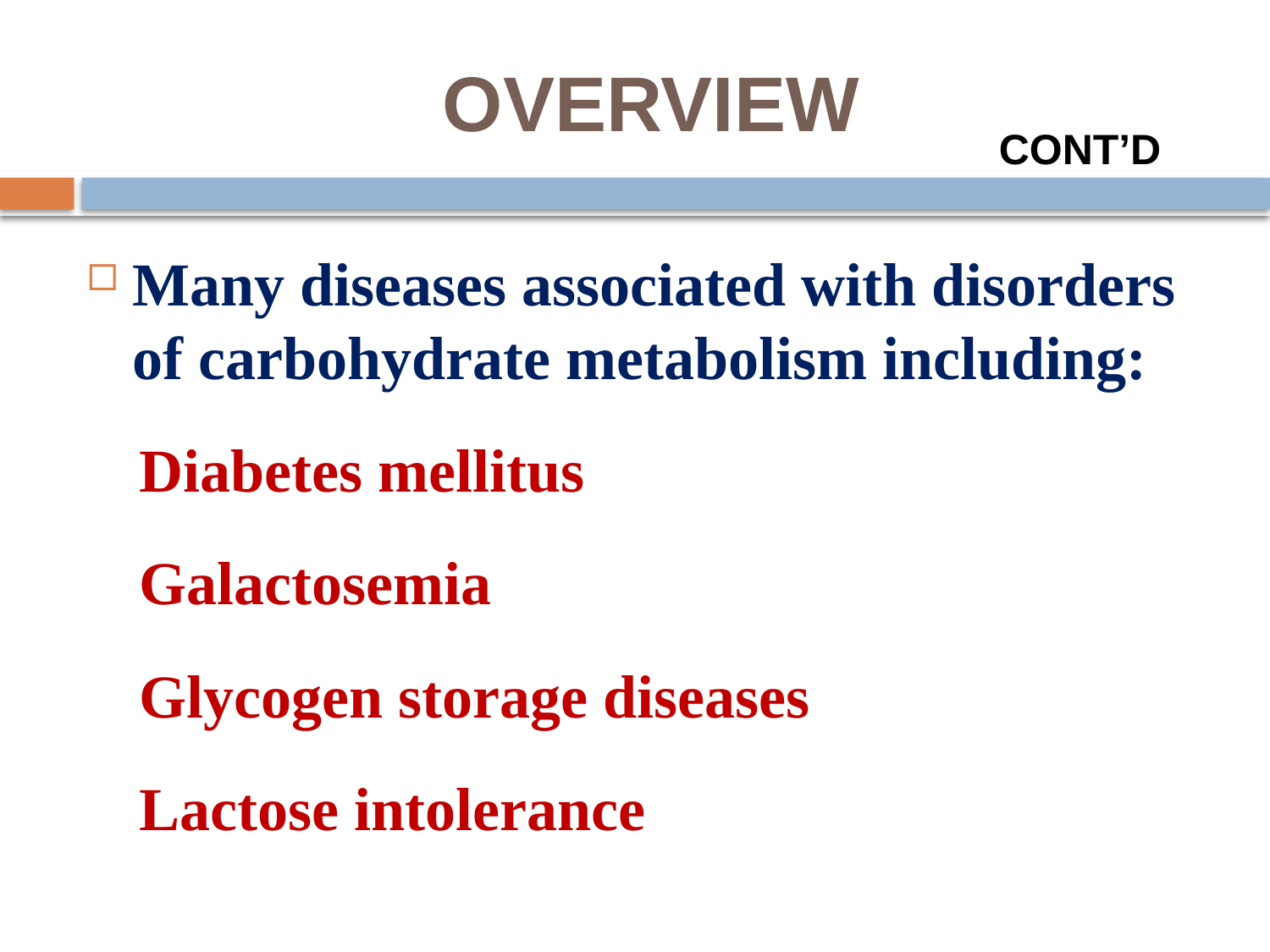

# OVERVIEW
CONT’D
Many diseases associated with disorders of carbohydrate metabolism including:
Diabetes mellitus
Galactosemia
Glycogen storage diseases
Lactose intolerance